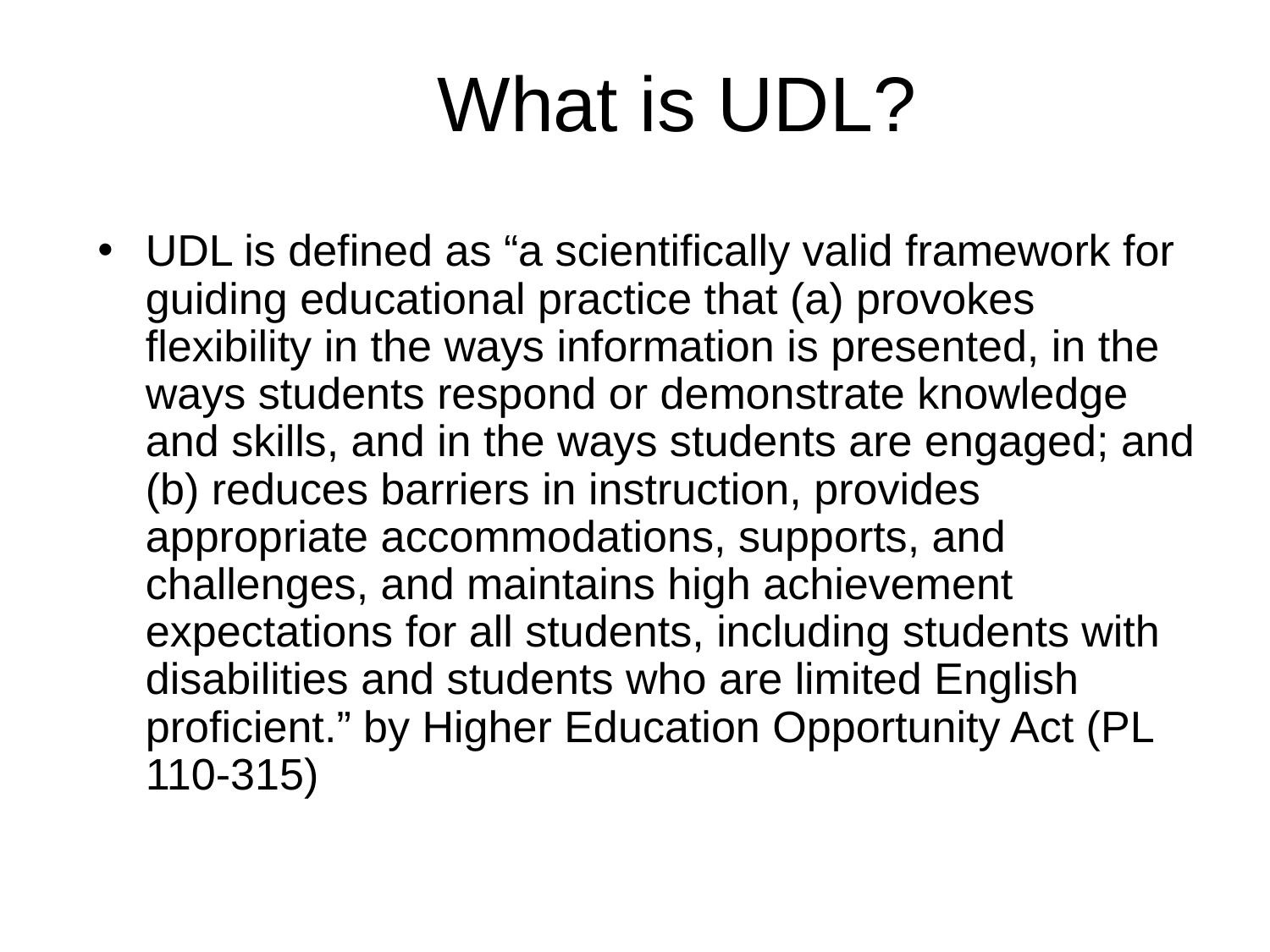

What is UDL?
UDL is defined as “a scientifically valid framework for guiding educational practice that (a) provokes flexibility in the ways information is presented, in the ways students respond or demonstrate knowledge and skills, and in the ways students are engaged; and (b) reduces barriers in instruction, provides appropriate accommodations, supports, and challenges, and maintains high achievement expectations for all students, including students with disabilities and students who are limited English proficient.” by Higher Education Opportunity Act (PL 110-315)